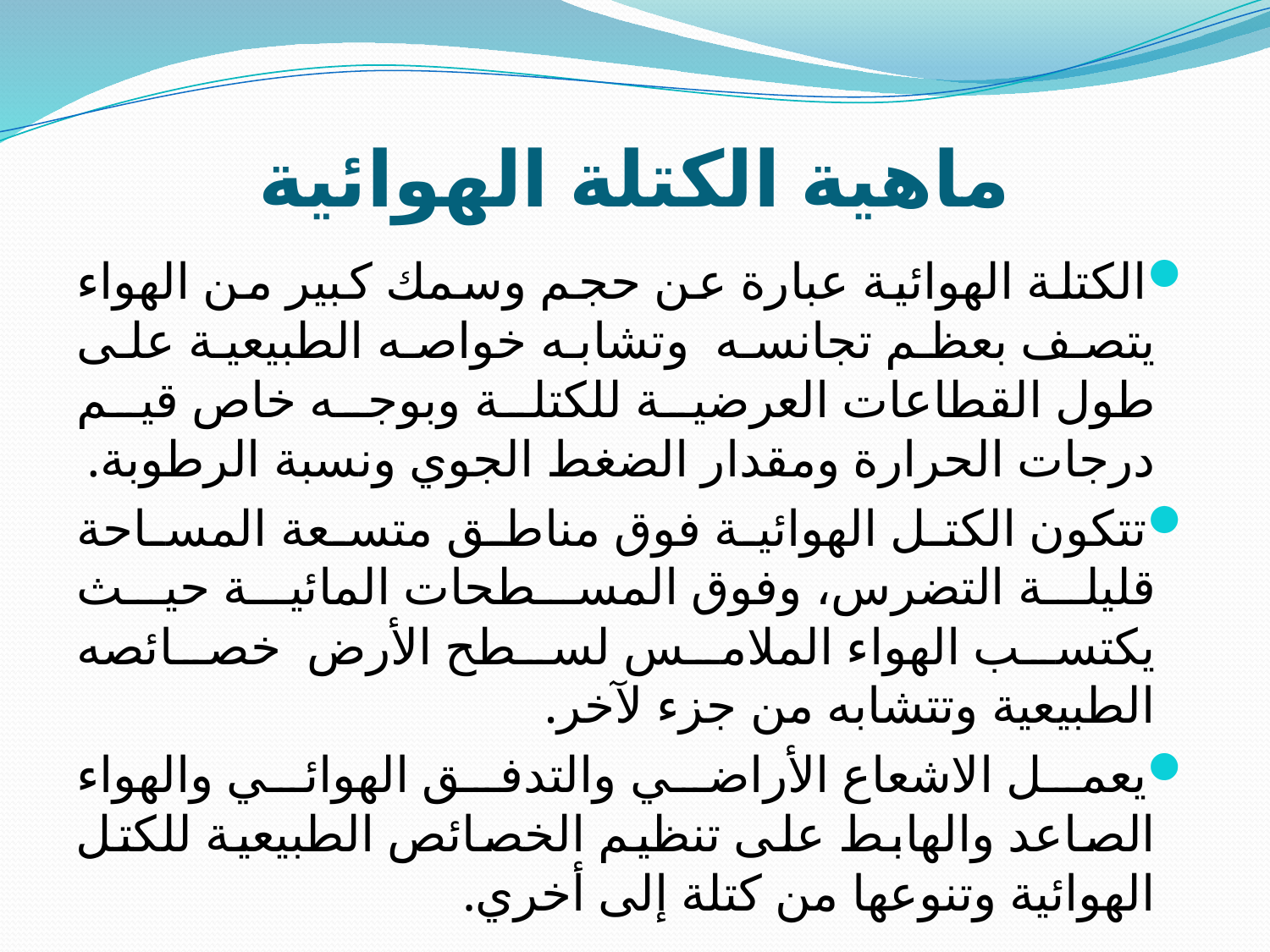

# ماهية الكتلة الهوائية
الكتلة الهوائية عبارة عن حجم وسمك كبير من الهواء يتصف بعظم تجانسه  وتشابه خواصه الطبيعية على طول القطاعات العرضية للكتلة وبوجه خاص قيم درجات الحرارة ومقدار الضغط الجوي ونسبة الرطوبة.
تتكون الكتل الهوائية فوق مناطق متسعة المساحة قليلة التضرس، وفوق المسطحات المائية حيث يكتسب الهواء الملامس لسطح الأرض  خصائصه الطبيعية وتتشابه من جزء لآخر.
يعمل الاشعاع الأراضي والتدفق الهوائي والهواء الصاعد والهابط على تنظيم الخصائص الطبيعية للكتل الهوائية وتنوعها من كتلة إلى أخري.